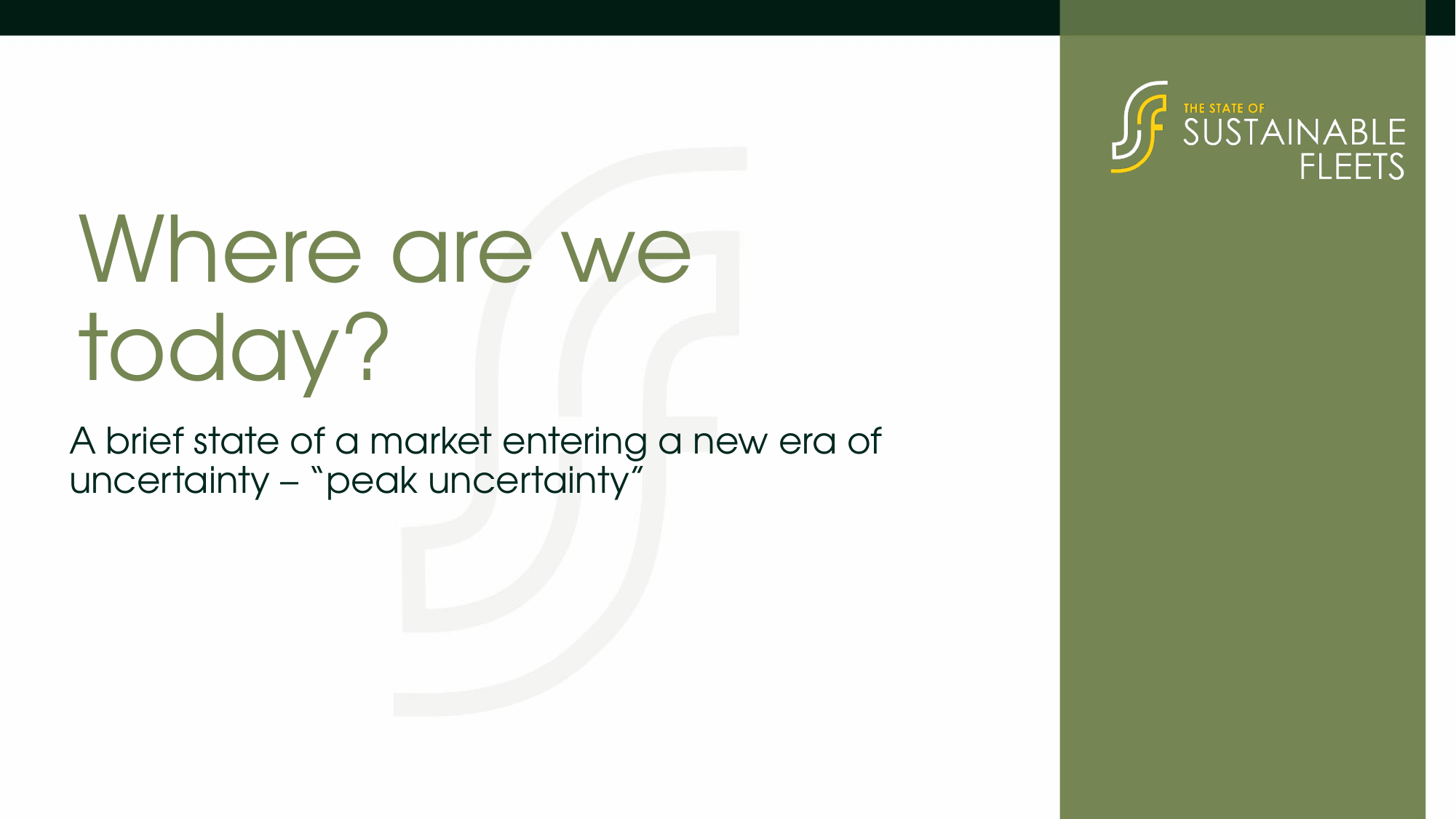

# Where are we today?
A brief state of a market entering a new era of uncertainty – “peak uncertainty”